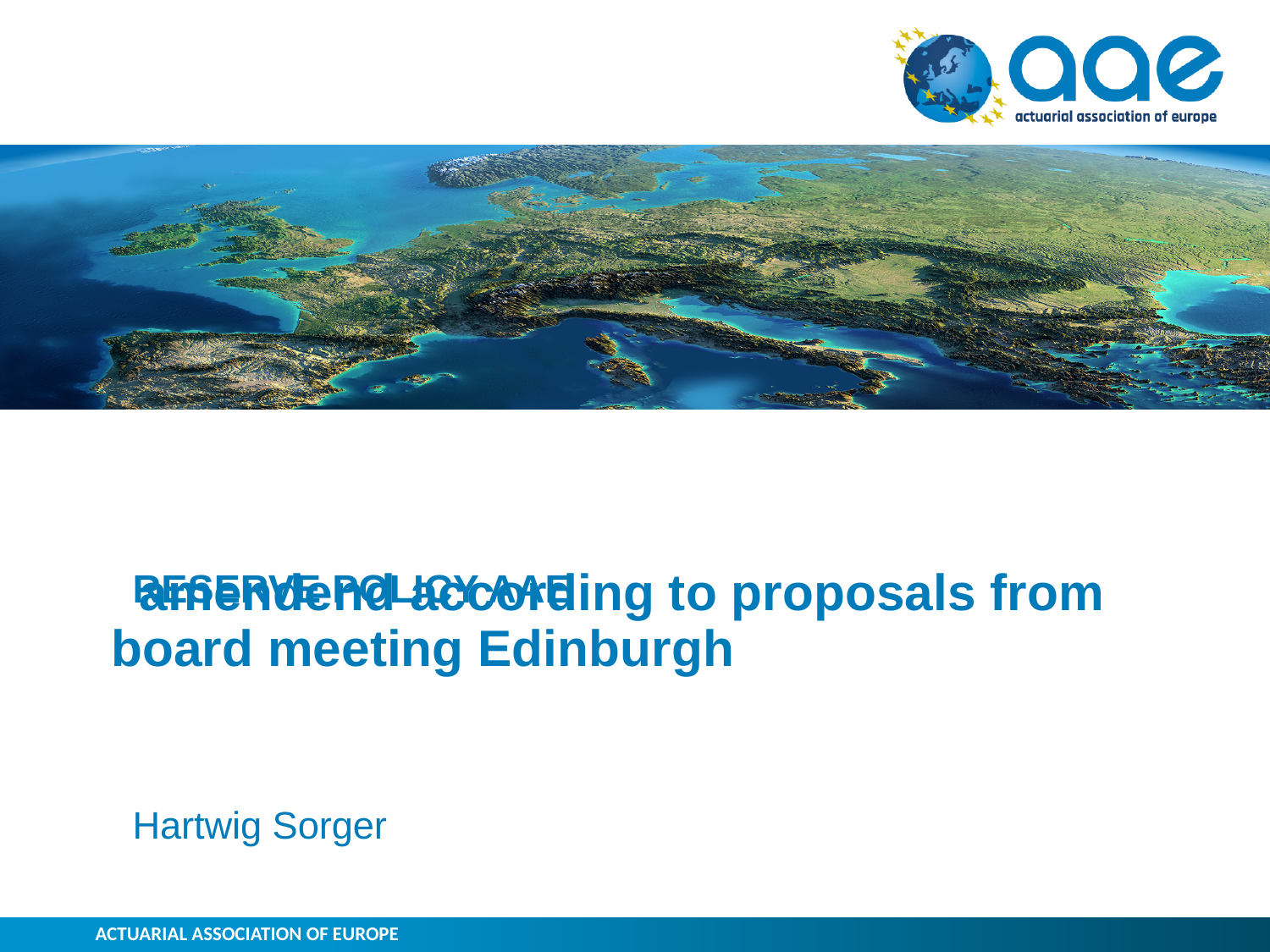

# RESERVE POLICY AAE Hartwig Sorger
  amendend according to proposals from board meeting Edinburgh

ACTUARIAL ASSOCIATION OF EUROPE